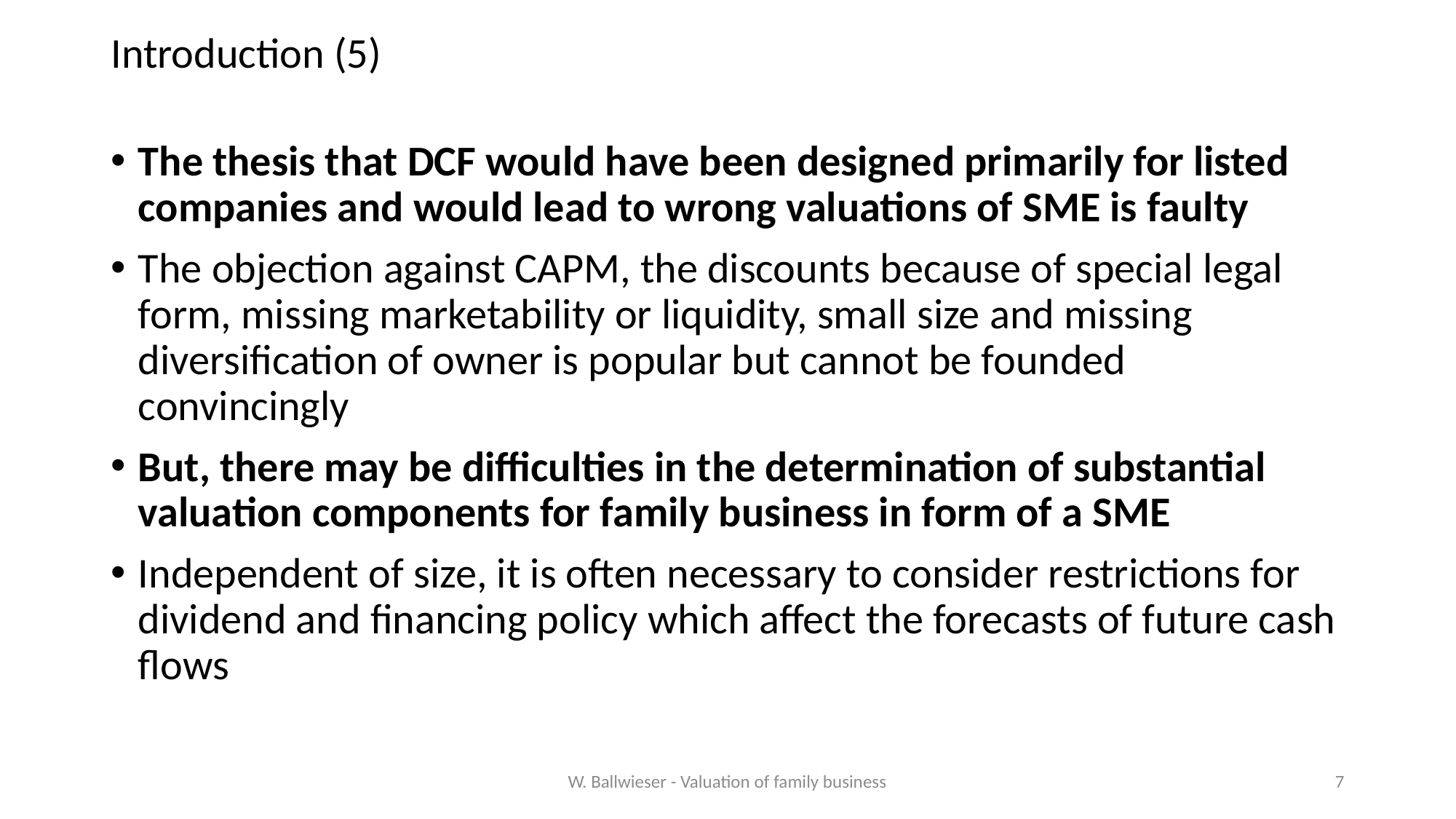

# Introduction (5)
The thesis that DCF would have been designed primarily for listed companies and would lead to wrong valuations of SME is faulty
The objection against CAPM, the discounts because of special legal form, missing marketability or liquidity, small size and missing diversification of owner is popular but cannot be founded convincingly
But, there may be difficulties in the determination of substantial valuation components for family business in form of a SME
Independent of size, it is often necessary to consider restrictions for dividend and financing policy which affect the forecasts of future cash flows
W. Ballwieser - Valuation of family business
7